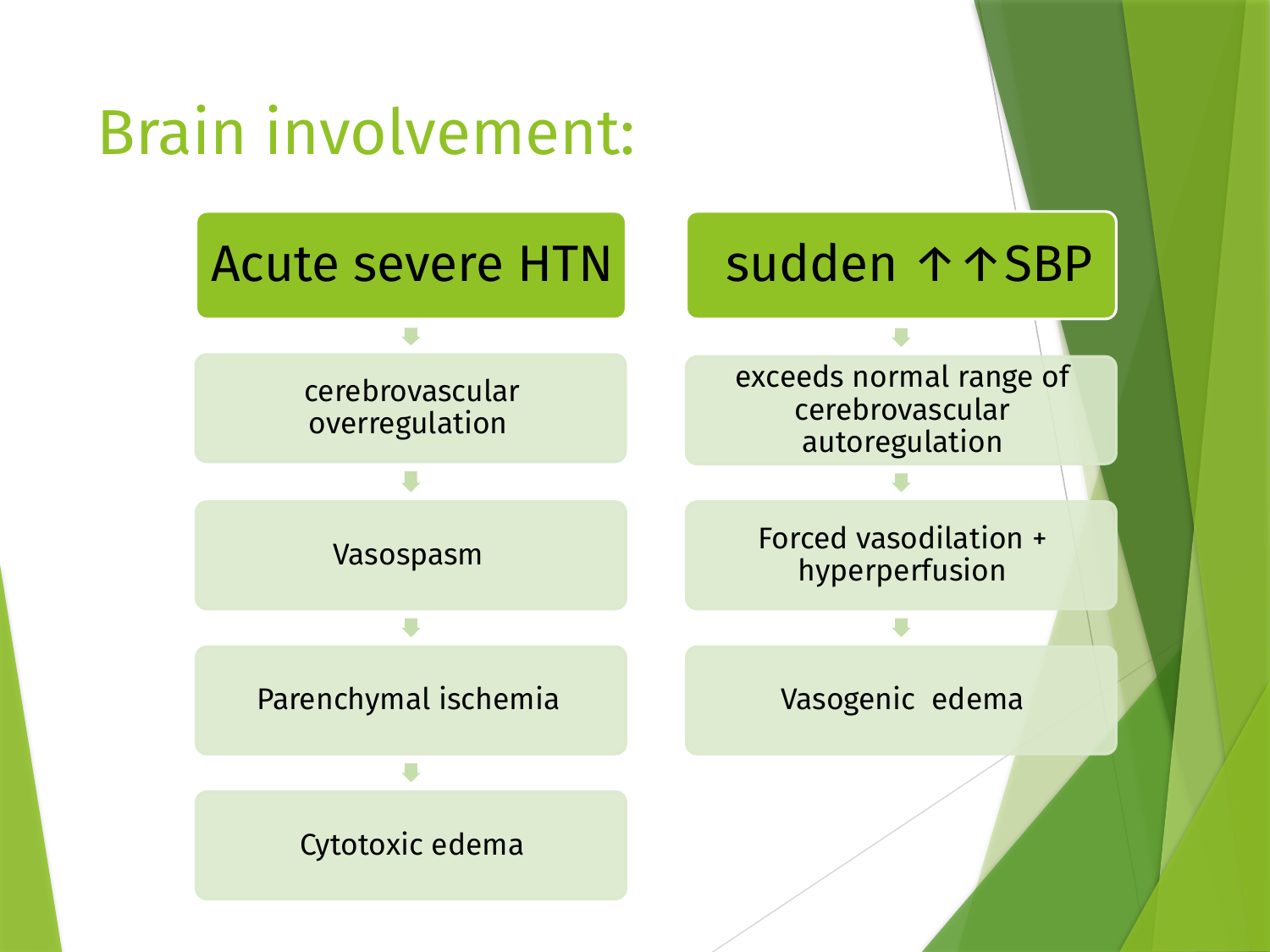

# Brain involvement:
Acute severe HTN
cerebrovascular overregulation
Vasospasm
Parenchymal ischemia
Cytotoxic edema
 sudden ↑↑SBP
exceeds normal range of cerebrovascular autoregulation
Forced vasodilation + hyperperfusion
Vasogenic  edema